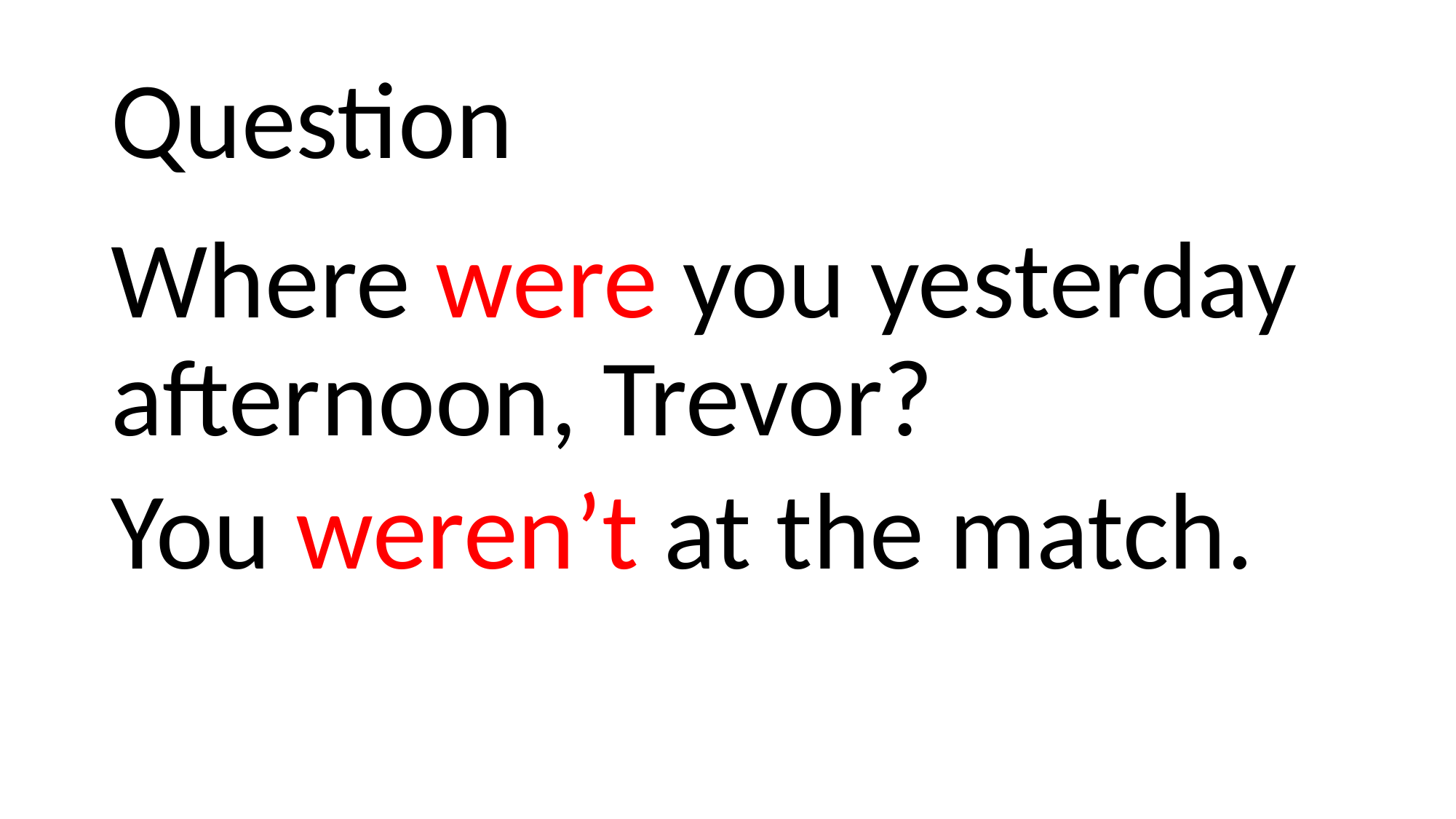

# Question
Where were you yesterday afternoon, Trevor?
You weren’t at the match.